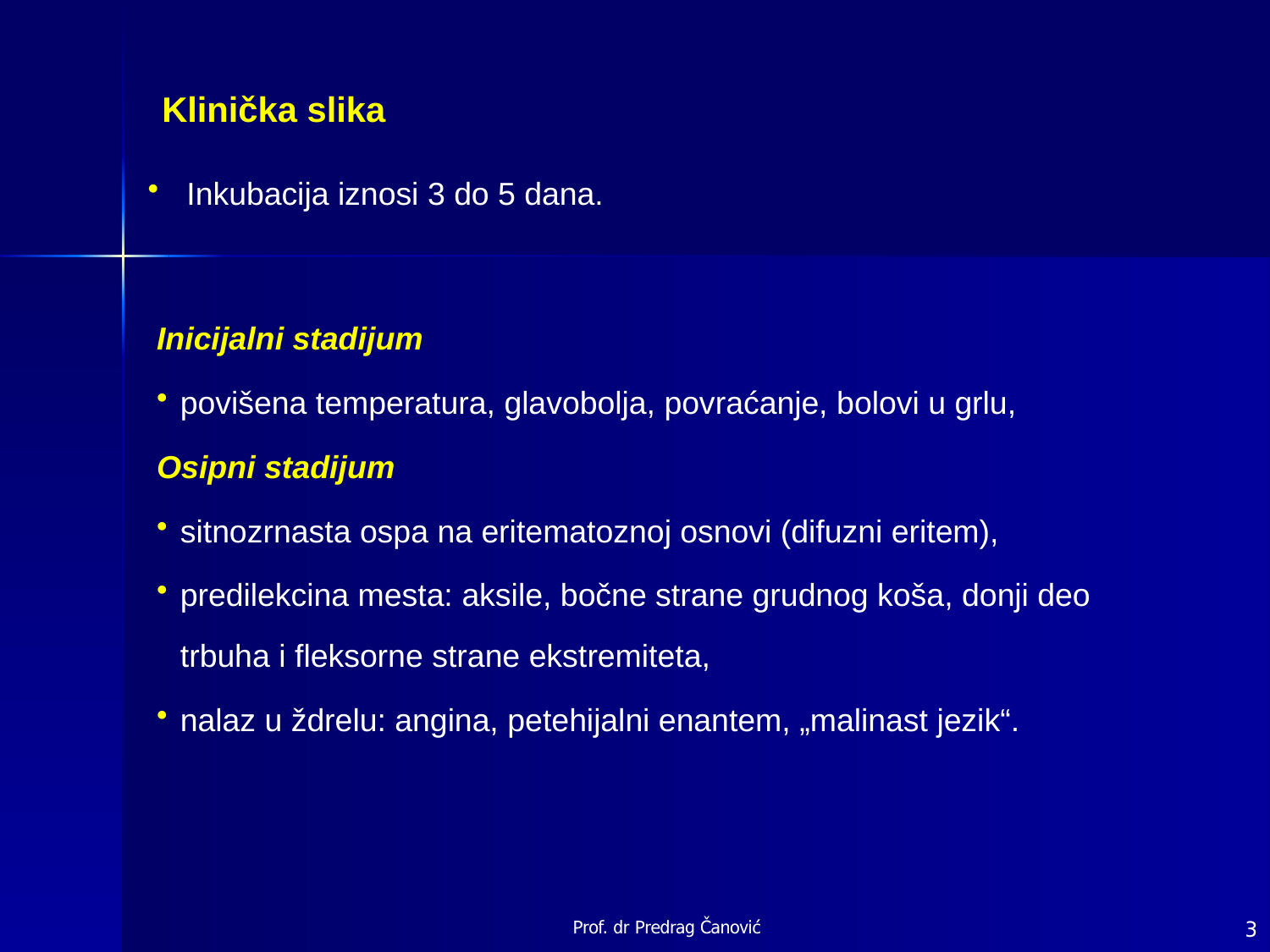

Klinička slika
 Inkubacija iznosi 3 do 5 dana.
Inicijalni stadijum
povišena temperatura, glavobolja, povraćanje, bolovi u grlu,
Osipni stadijum
sitnozrnasta ospa na eritematoznoj osnovi (difuzni eritem),
predilekcina mesta: aksile, bočne strane grudnog koša, donji deo trbuha i fleksorne strane ekstremiteta,
nalaz u ždrelu: angina, petehijalni enantem, „malinast jezik“.
Prof. dr Predrag Čanović
3